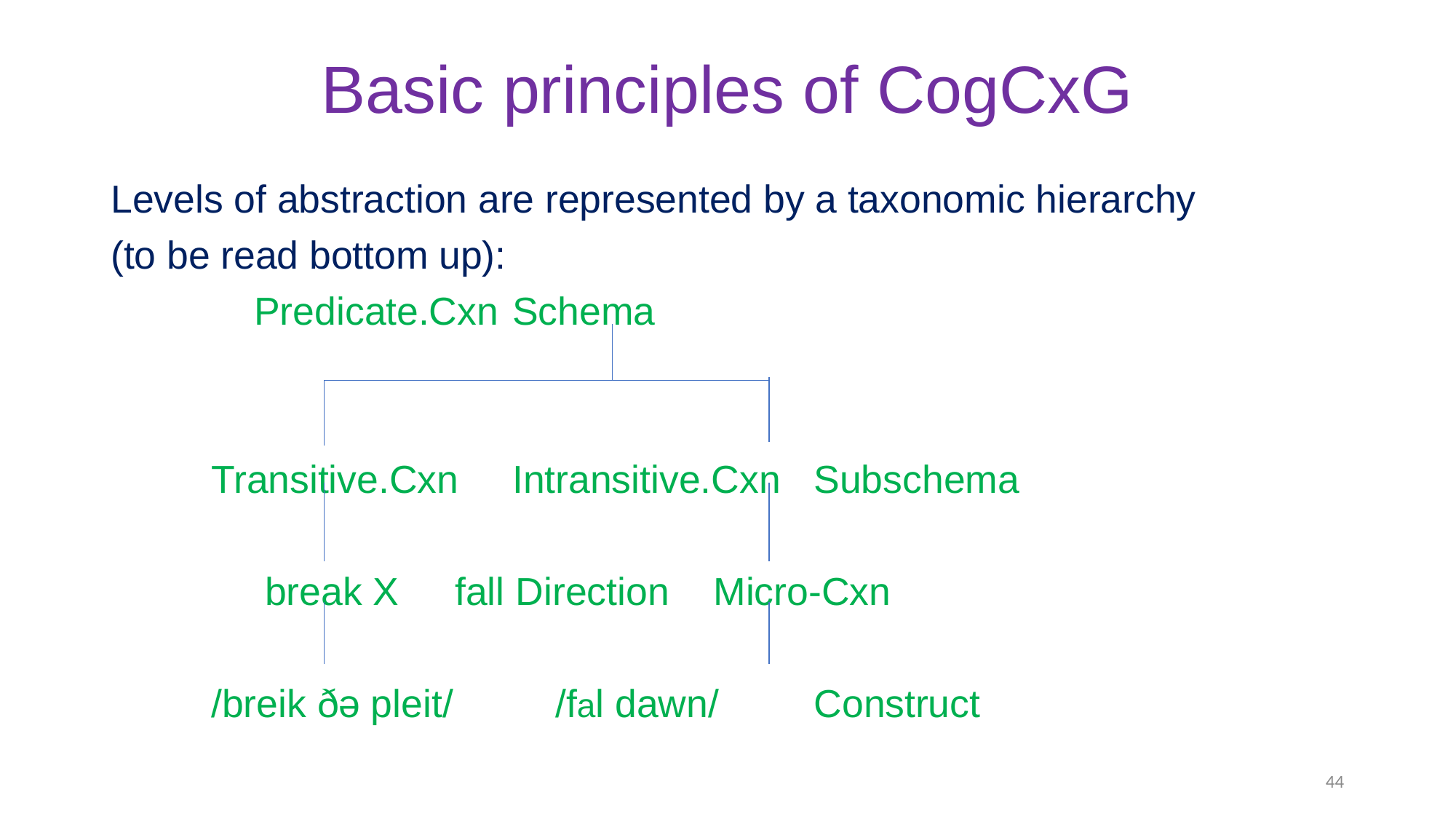

# Basic principles of CogCxG
Levels of abstraction are represented by a taxonomic hierarchy
(to be read bottom up):
			    Predicate.Cxn				Schema

	Transitive.Cxn		Intransitive.Cxn		Subschema

	     break X			    fall Direction		Micro-Cxn

	/breik ðə pleit/		    /fal dawn/			Construct
44